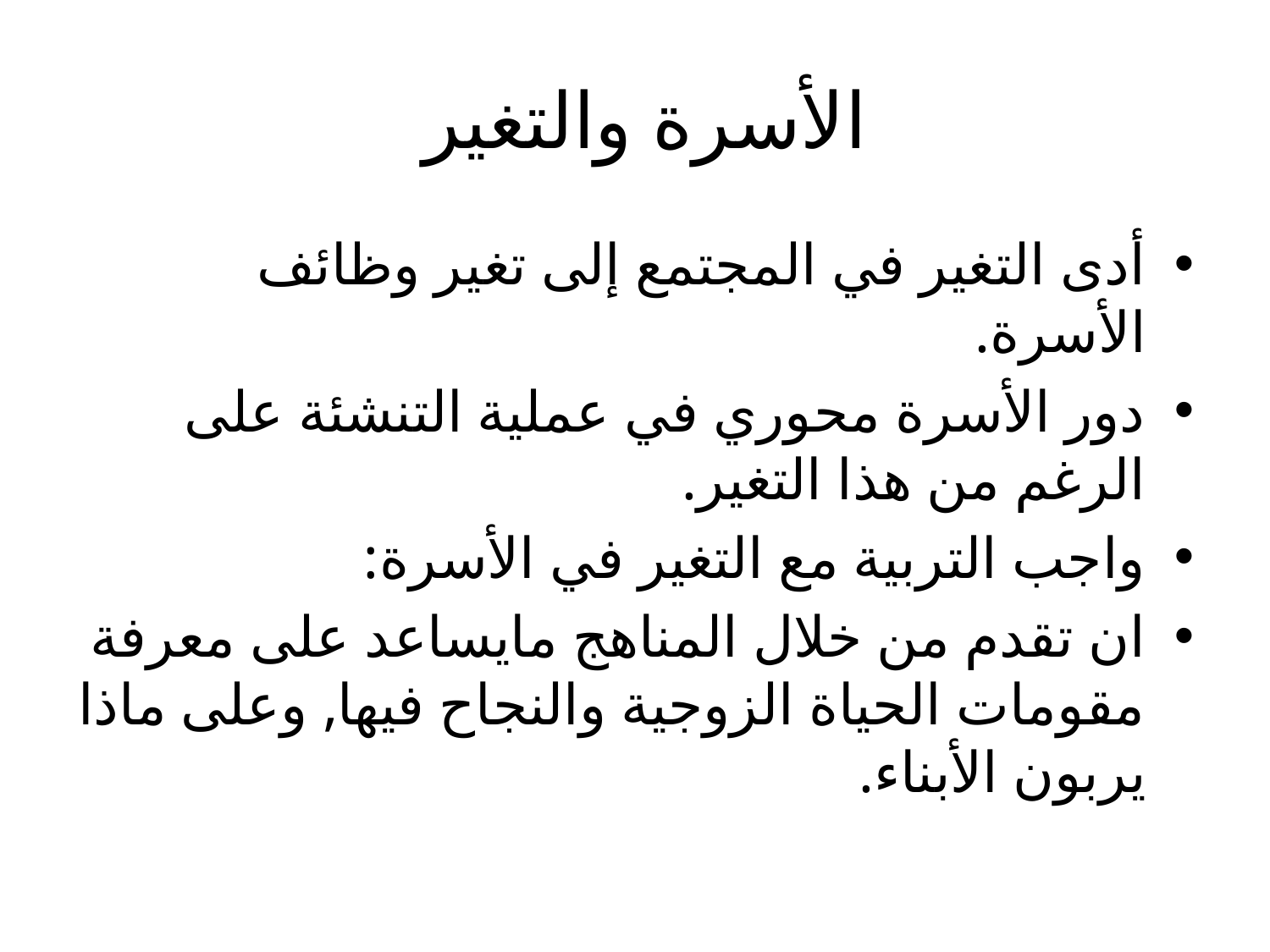

# الأسرة والتغير
أدى التغير في المجتمع إلى تغير وظائف الأسرة.
دور الأسرة محوري في عملية التنشئة على الرغم من هذا التغير.
واجب التربية مع التغير في الأسرة:
ان تقدم من خلال المناهج مايساعد على معرفة مقومات الحياة الزوجية والنجاح فيها, وعلى ماذا يربون الأبناء.